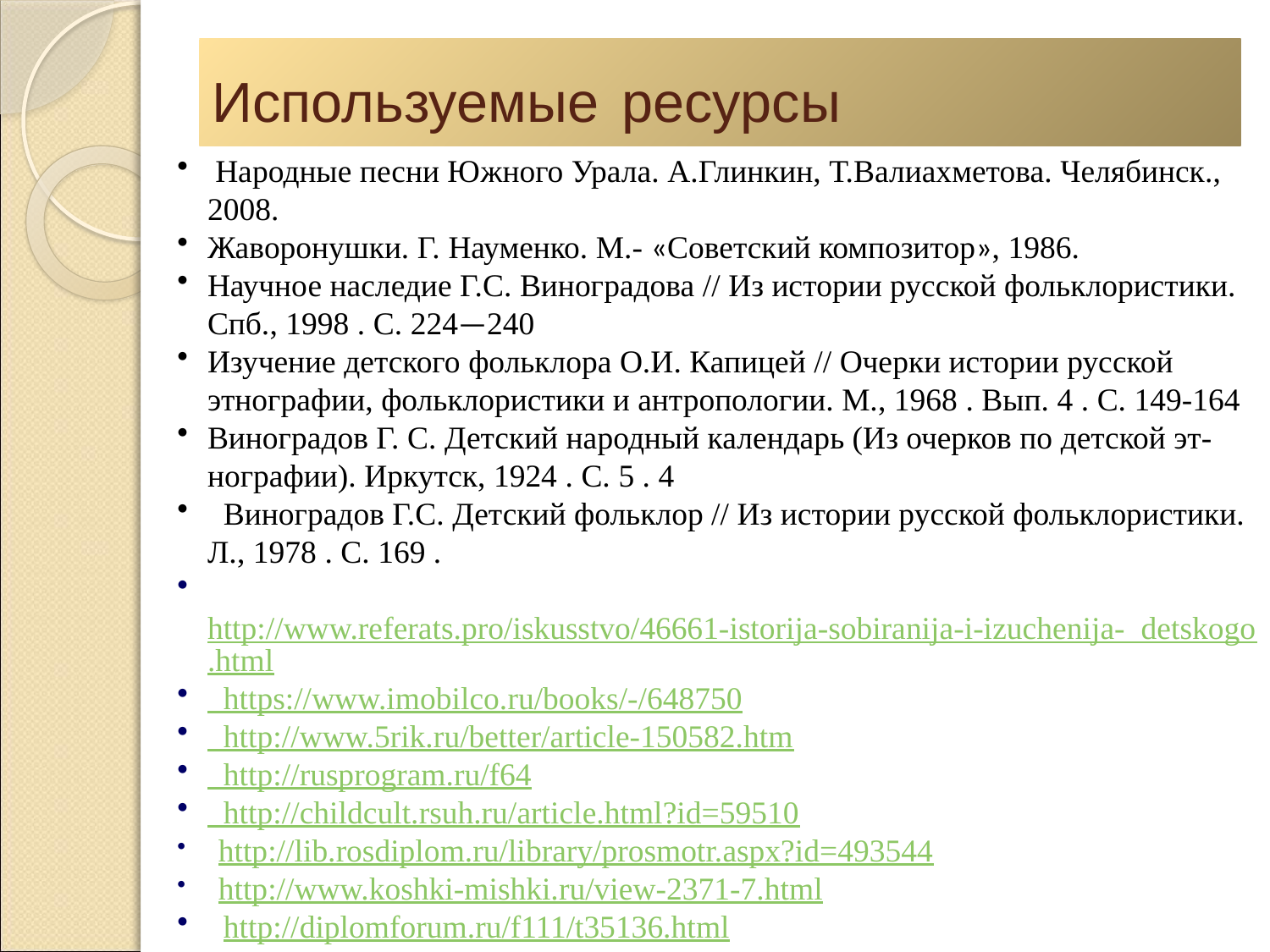

# Используемые ресурсы
 Народные песни Южного Урала. А.Глинкин, Т.Валиахметова. Челябинск., 2008.
Жаворонушки. Г. Науменко. М.- «Советский композитор», 1986.
Научное наследие Г.С. Виноградова // Из истории русской фольклористики. Спб., 1998 . С. 224—240
Изучение детского фольклора О.И. Капицей // Очерки истории русской этнографии, фольклористики и антропологии. М., 1968 . Вып. 4 . С. 149-164
Виноградов Г. С. Детский народный календарь (Из очерков по детской эт- нографии). Иркутск, 1924 . С. 5 . 4
  Виноградов Г.С. Детский фольклор // Из истории русской фольклористики. Л., 1978 . С. 169 .
   http://www.referats.pro/iskusstvo/46661-istorija-sobiranija-i-izuchenija-  detskogo.html
  https://www.imobilco.ru/books/-/648750
  http://www.5rik.ru/better/article-150582.htm
  http://rusprogram.ru/f64
  http://childcult.rsuh.ru/article.html?id=59510
  http://lib.rosdiplom.ru/library/prosmotr.aspx?id=493544
  http://www.koshki-mishki.ru/view-2371-7.html
  http://diplomforum.ru/f111/t35136.html